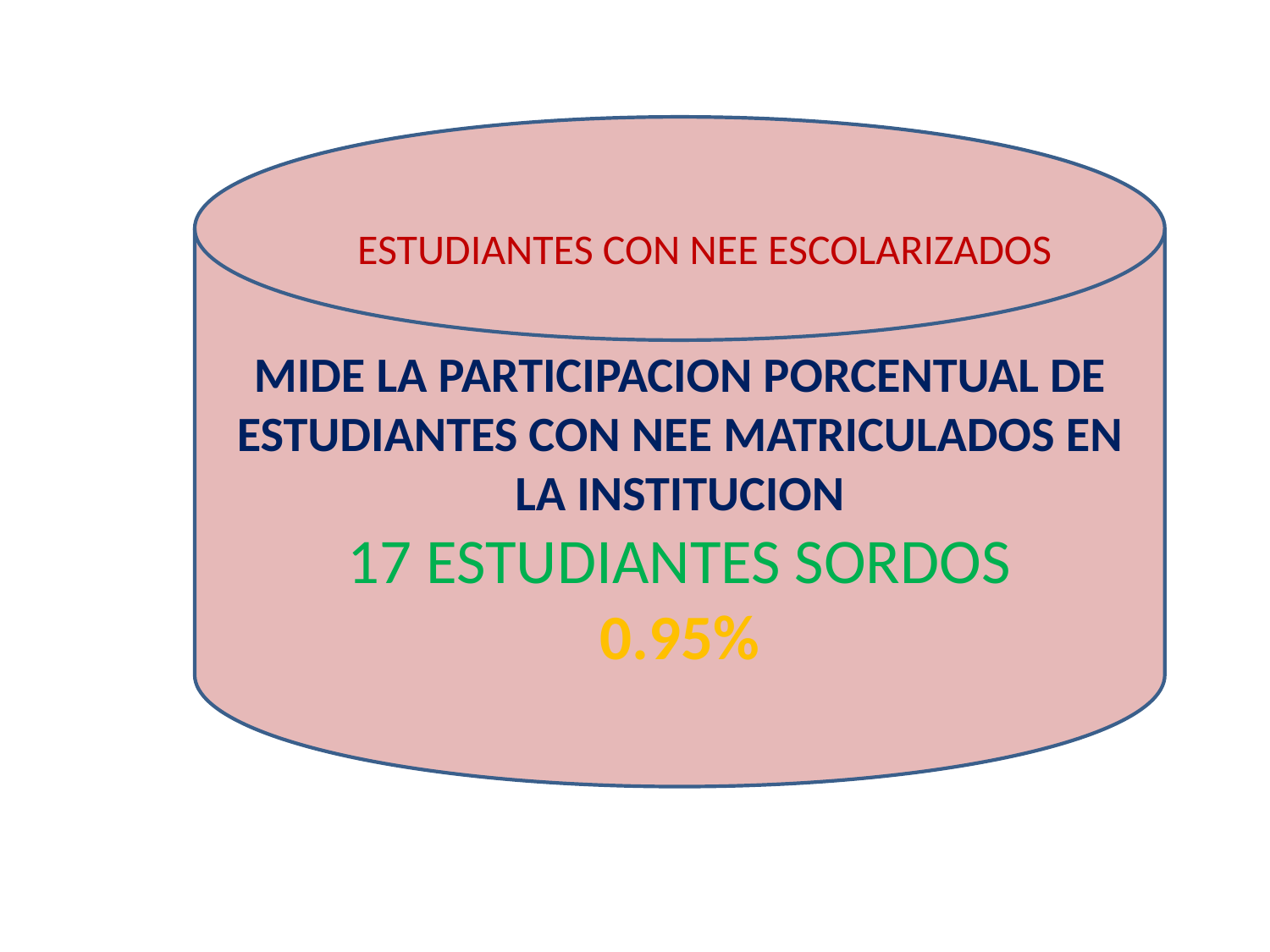

MIDE LA PARTICIPACION PORCENTUAL DE ESTUDIANTES CON NEE MATRICULADOS EN LA INSTITUCION
17 ESTUDIANTES SORDOS
0.95%
ESTUDIANTES CON NEE ESCOLARIZADOS